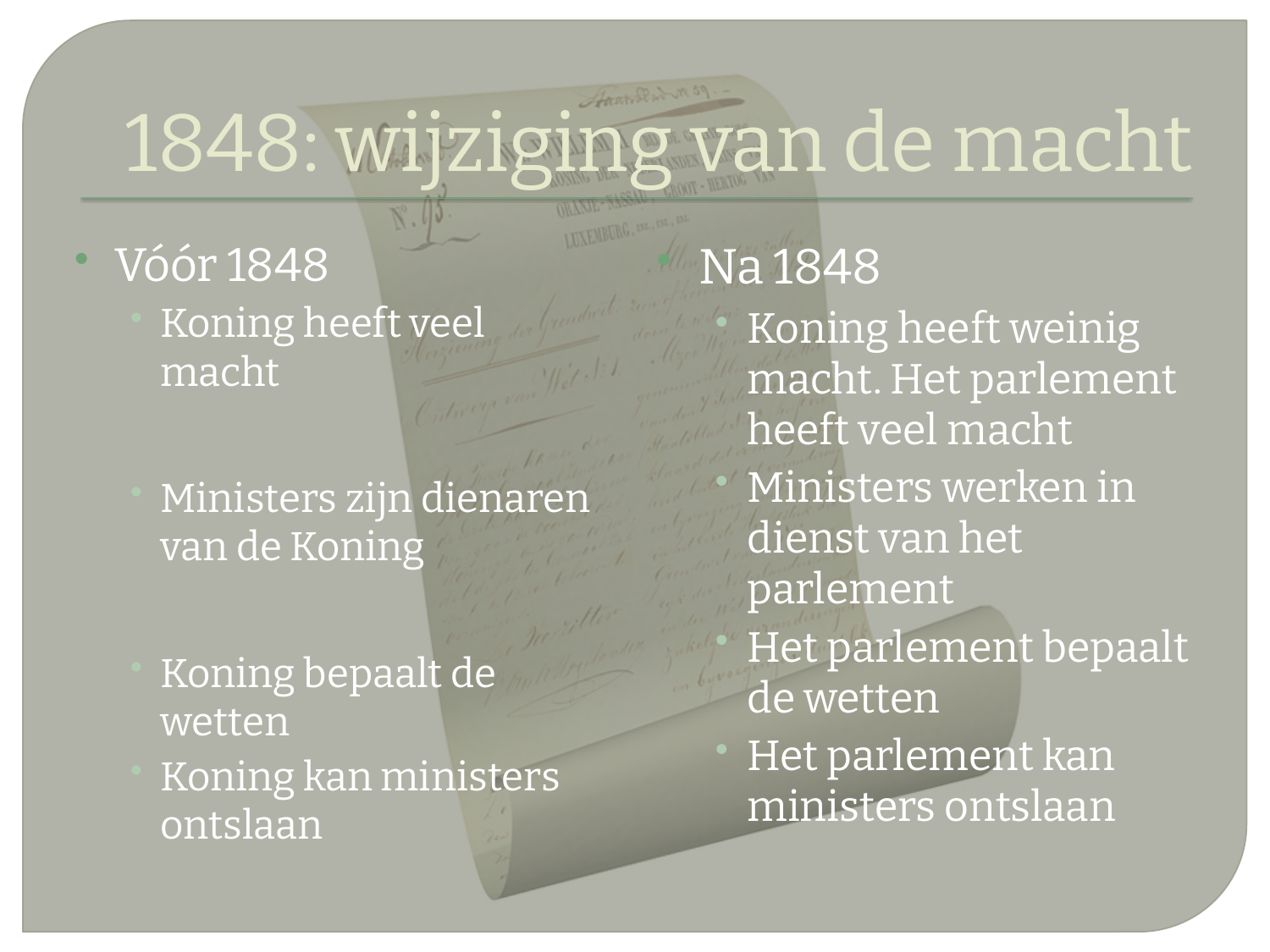

# 1848: wijziging van de macht
Vóór 1848
Koning heeft veel macht

Ministers zijn dienaren van de Koning

Koning bepaalt de wetten
Koning kan ministers ontslaan
Na 1848
Koning heeft weinig macht. Het parlement heeft veel macht
Ministers werken in dienst van het parlement
Het parlement bepaalt de wetten
Het parlement kan ministers ontslaan